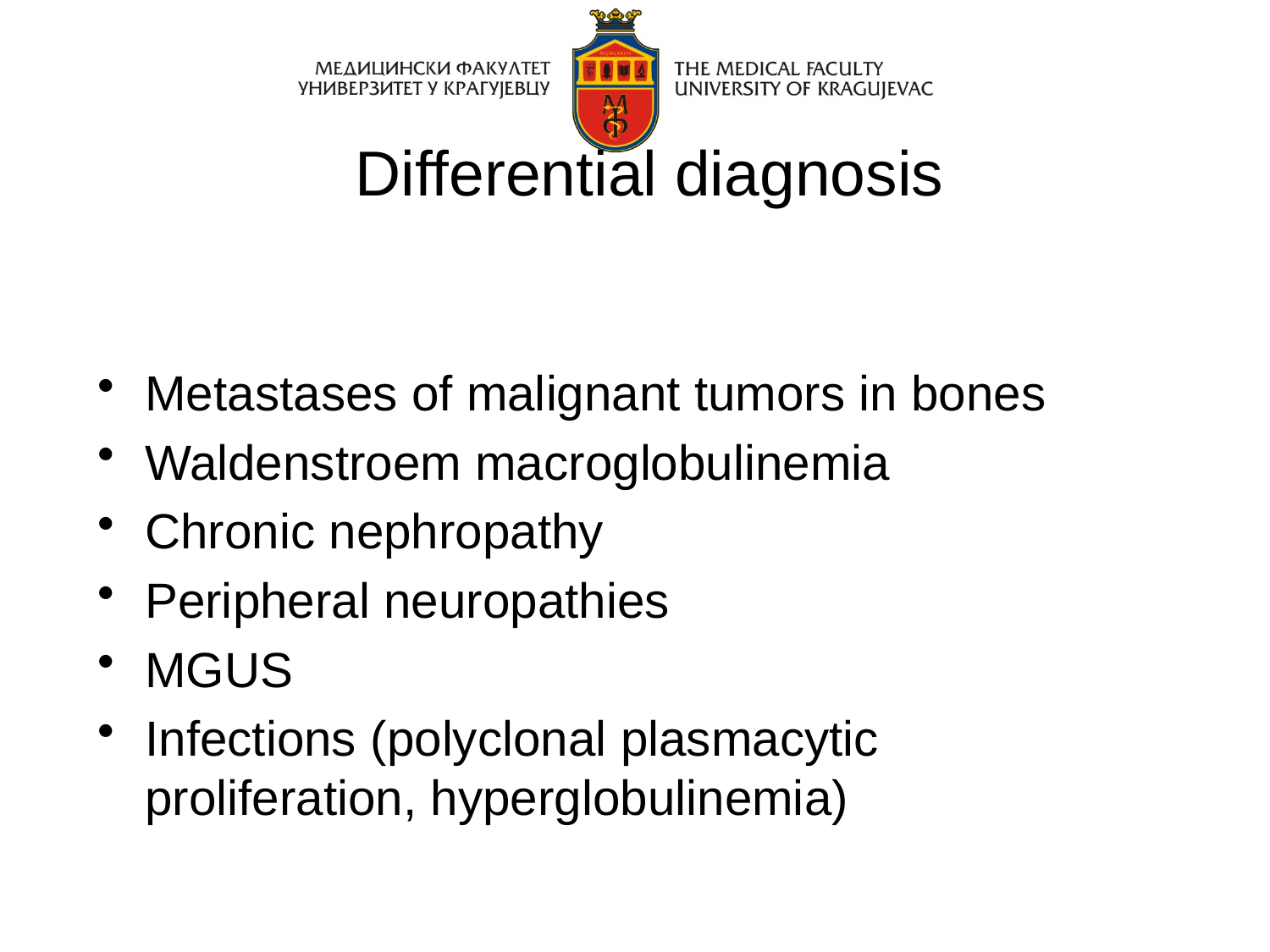

# Differential diagnosis

Metastases of malignant tumors in bones
Waldenstroem macroglobulinemia
Chronic nephropathy
Peripheral neuropathies
MGUS
Infections (polyclonal plasmacytic proliferation, hyperglobulinemia)